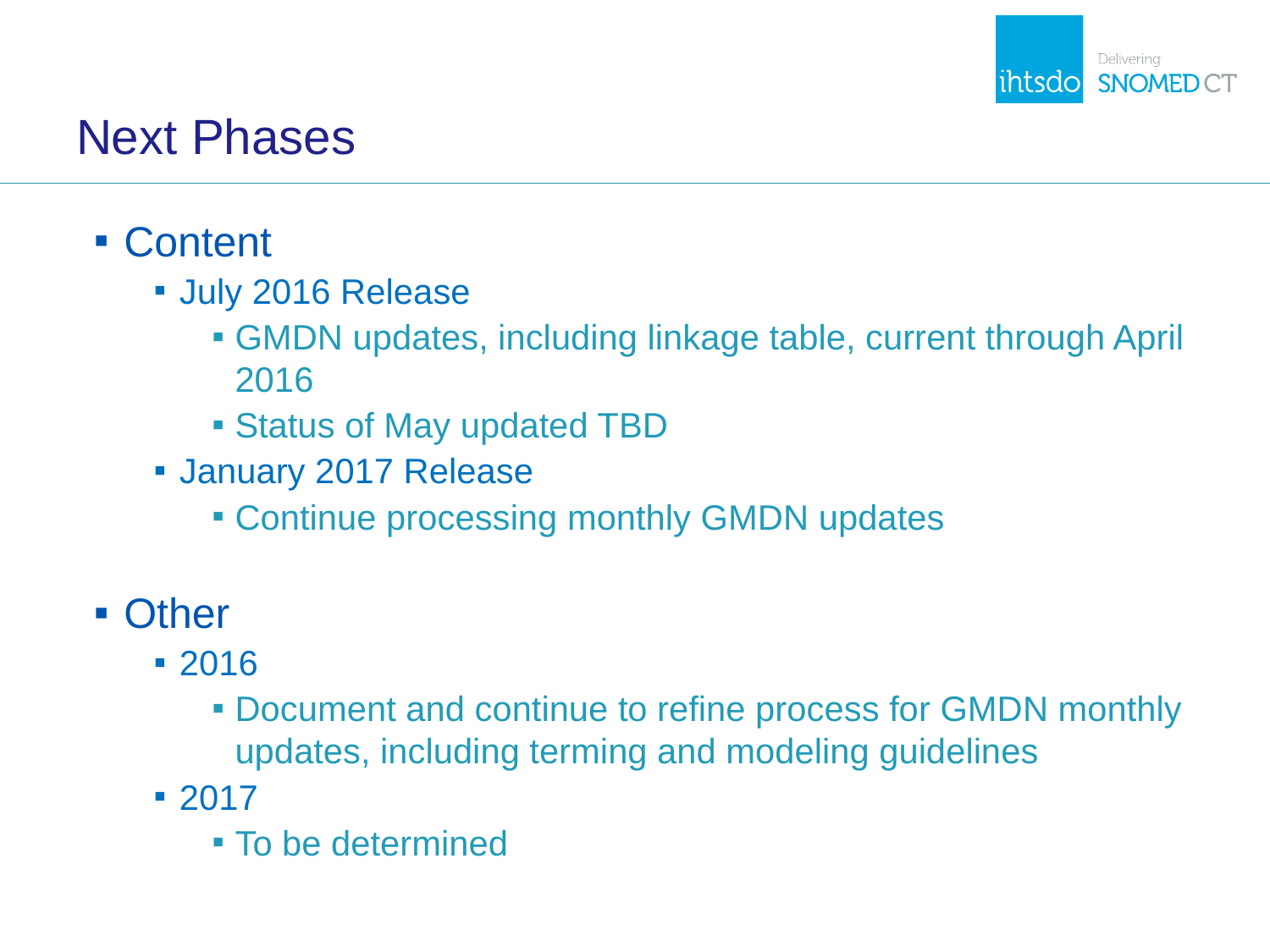

# Next Phases
Content
July 2016 Release
GMDN updates, including linkage table, current through April 2016
Status of May updated TBD
January 2017 Release
Continue processing monthly GMDN updates

Other
2016
Document and continue to refine process for GMDN monthly updates, including terming and modeling guidelines
2017
To be determined